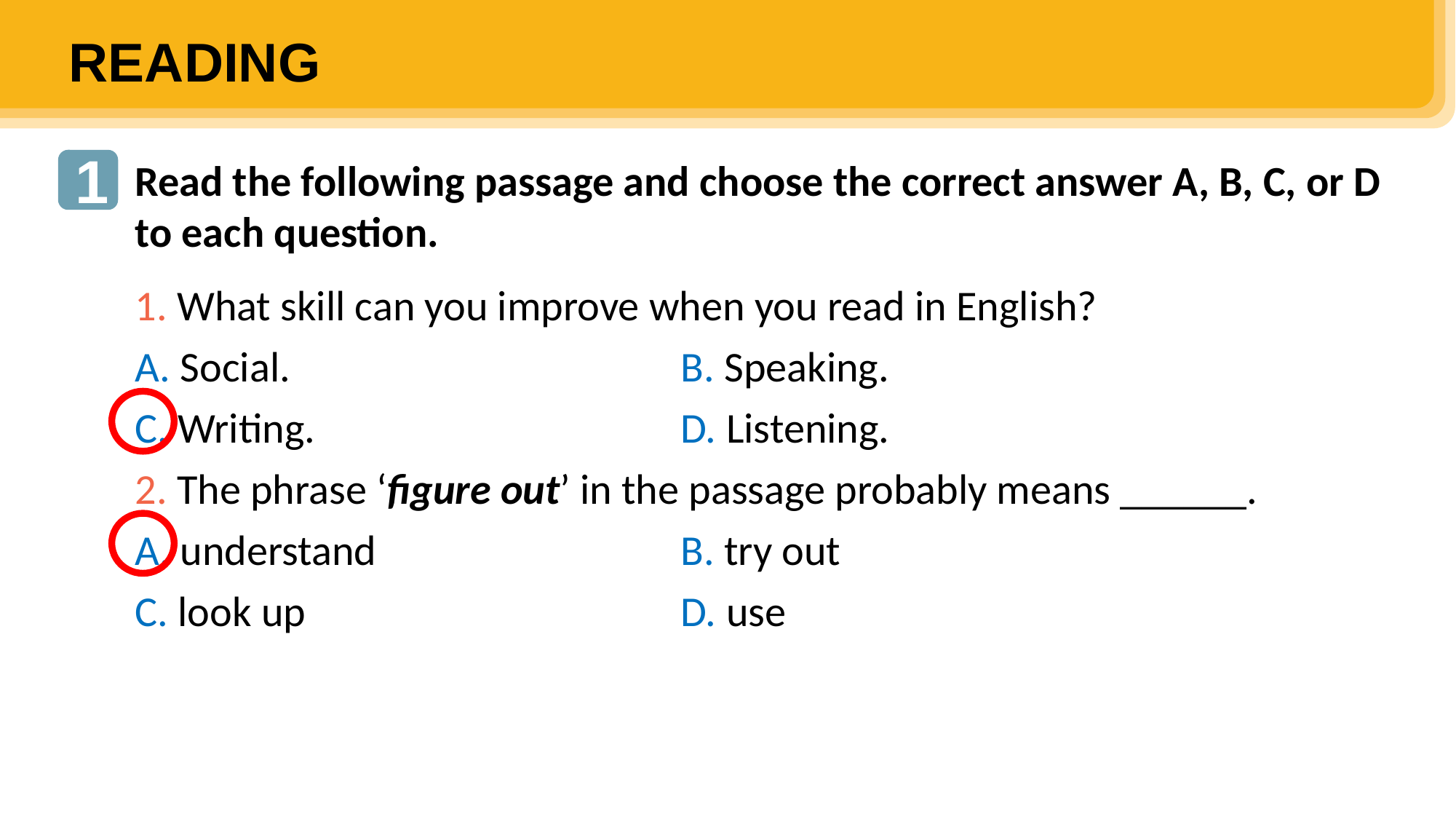

READING
1
Read the following passage and choose the correct answer A, B, C, or D
to each question.

1. What skill can you improve when you read in English?
A. Social. 				B. Speaking.
C. Writing. 				D. Listening.
2. The phrase ‘figure out’ in the passage probably means ______.
A. understand 			B. try out
C. look up 				D. use